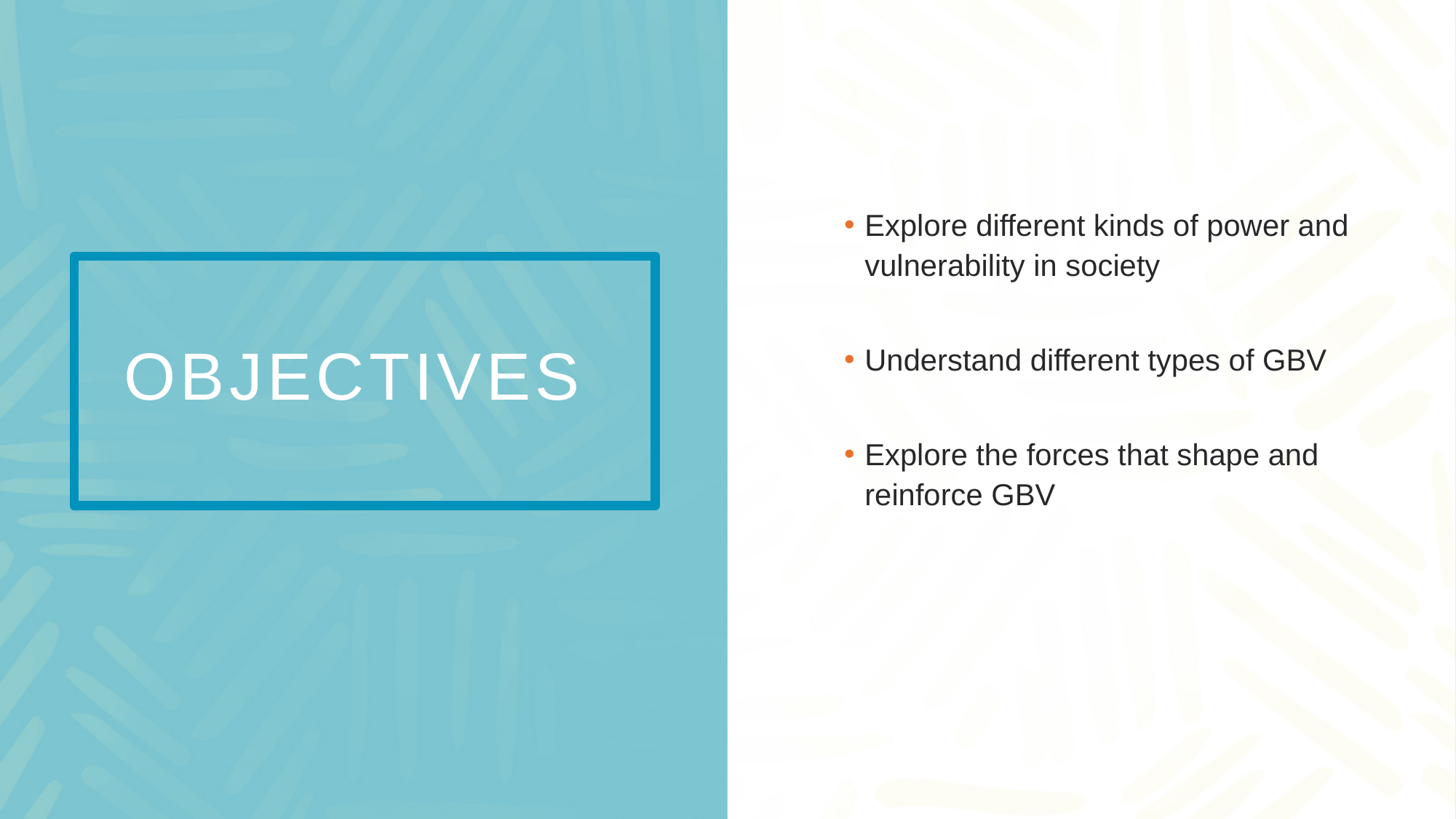

Explore different kinds of power and vulnerability in society
Understand different types of GBV
Explore the forces that shape and reinforce GBV

# Objectives